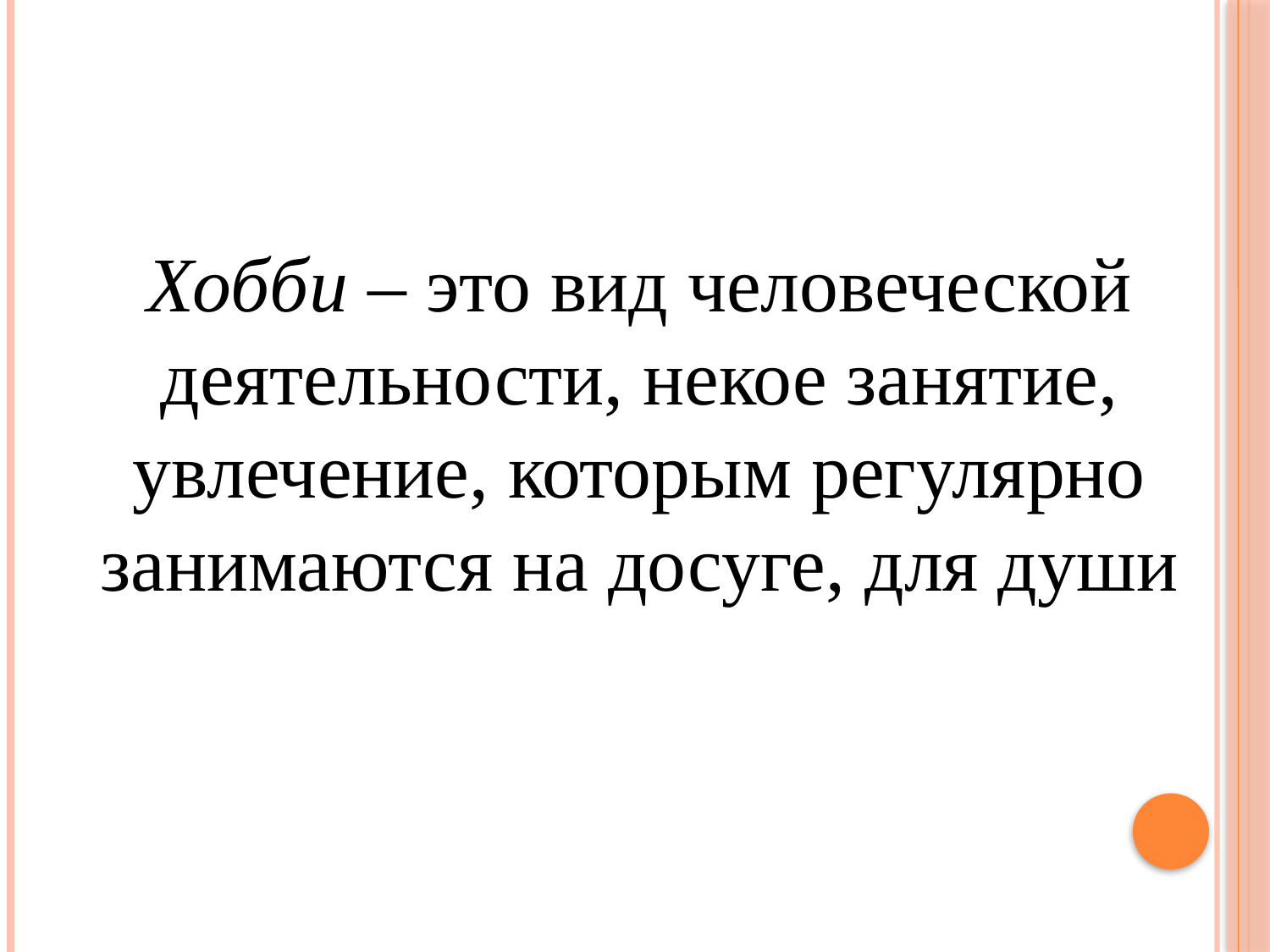

Хобби – это вид человеческой деятельности, некое занятие, увлечение, которым регулярно занимаются на досуге, для души